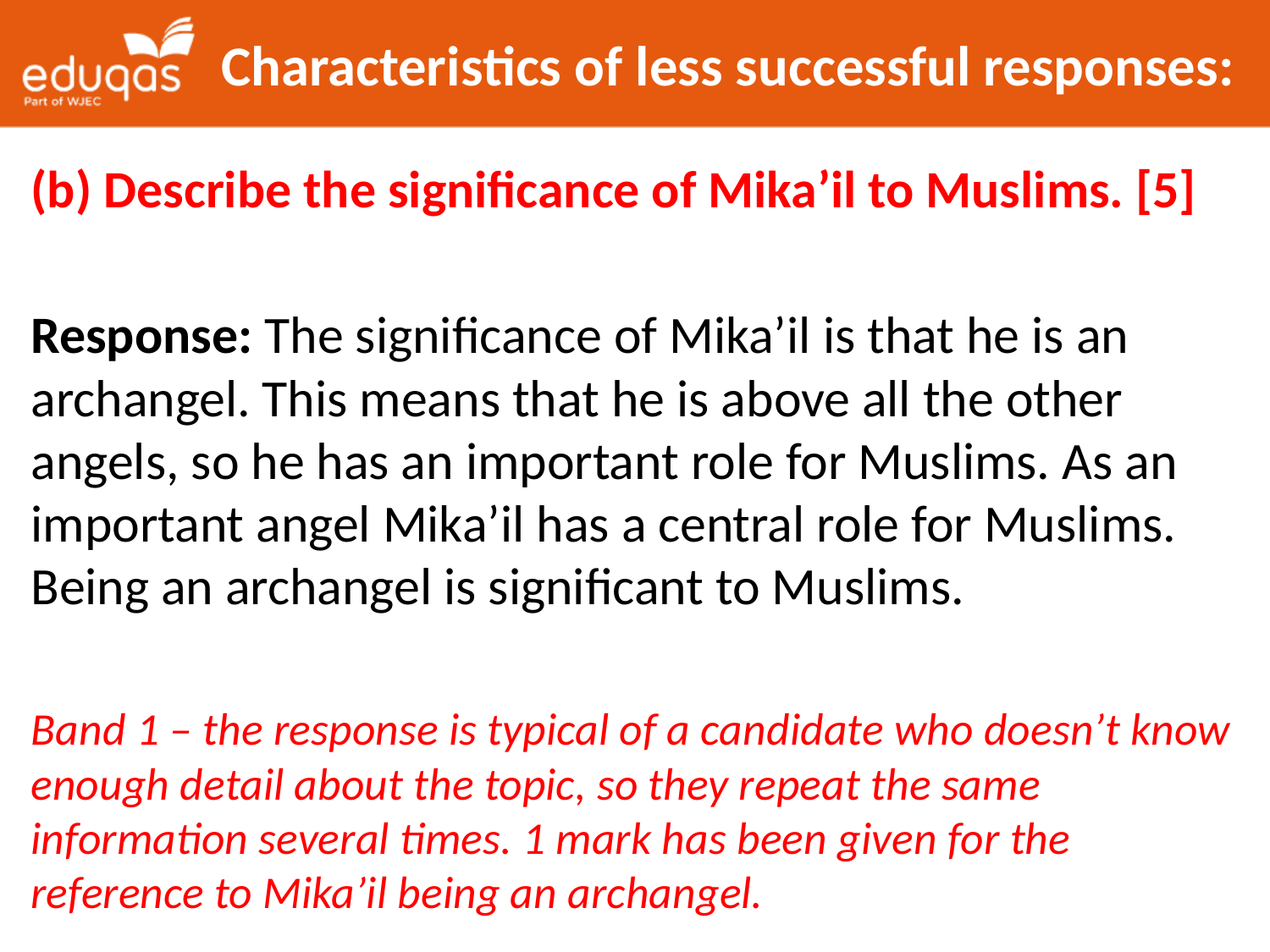

# Characteristics of less successful responses:
(b) Describe the significance of Mika’il to Muslims. [5]

Response: The significance of Mika’il is that he is an archangel. This means that he is above all the other angels, so he has an important role for Muslims. As an important angel Mika’il has a central role for Muslims. Being an archangel is significant to Muslims.

Band 1 – the response is typical of a candidate who doesn’t know enough detail about the topic, so they repeat the same information several times. 1 mark has been given for the reference to Mika’il being an archangel.